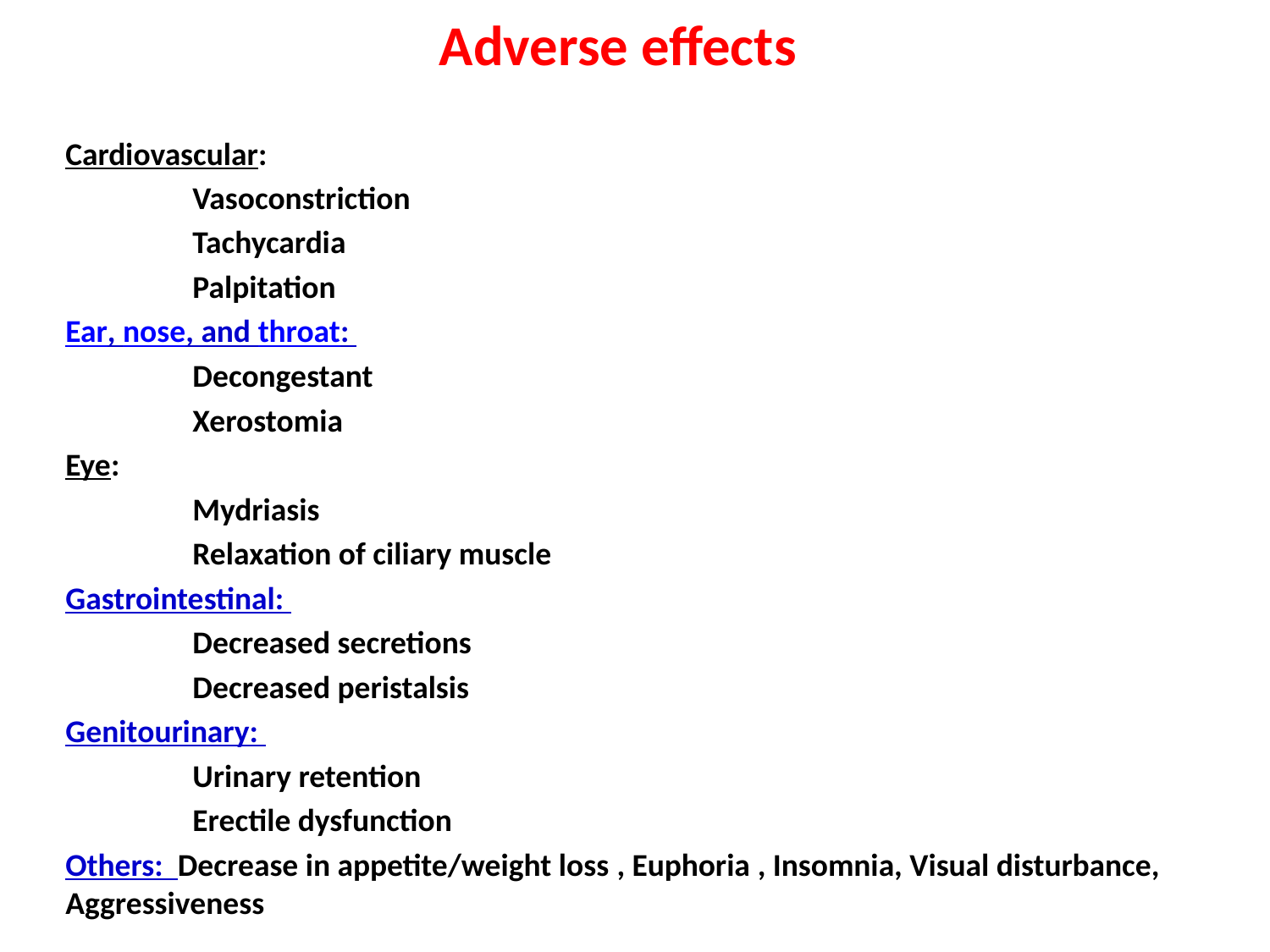

# Adverse effects
Cardiovascular:
Vasoconstriction
Tachycardia
Palpitation
Ear, nose, and throat:
Decongestant
Xerostomia
Eye:
Mydriasis
Relaxation of ciliary muscle
Gastrointestinal:
Decreased secretions
Decreased peristalsis
Genitourinary:
Urinary retention
Erectile dysfunction
Others:  Decrease in appetite/weight loss , Euphoria , Insomnia, Visual disturbance,  Aggressiveness